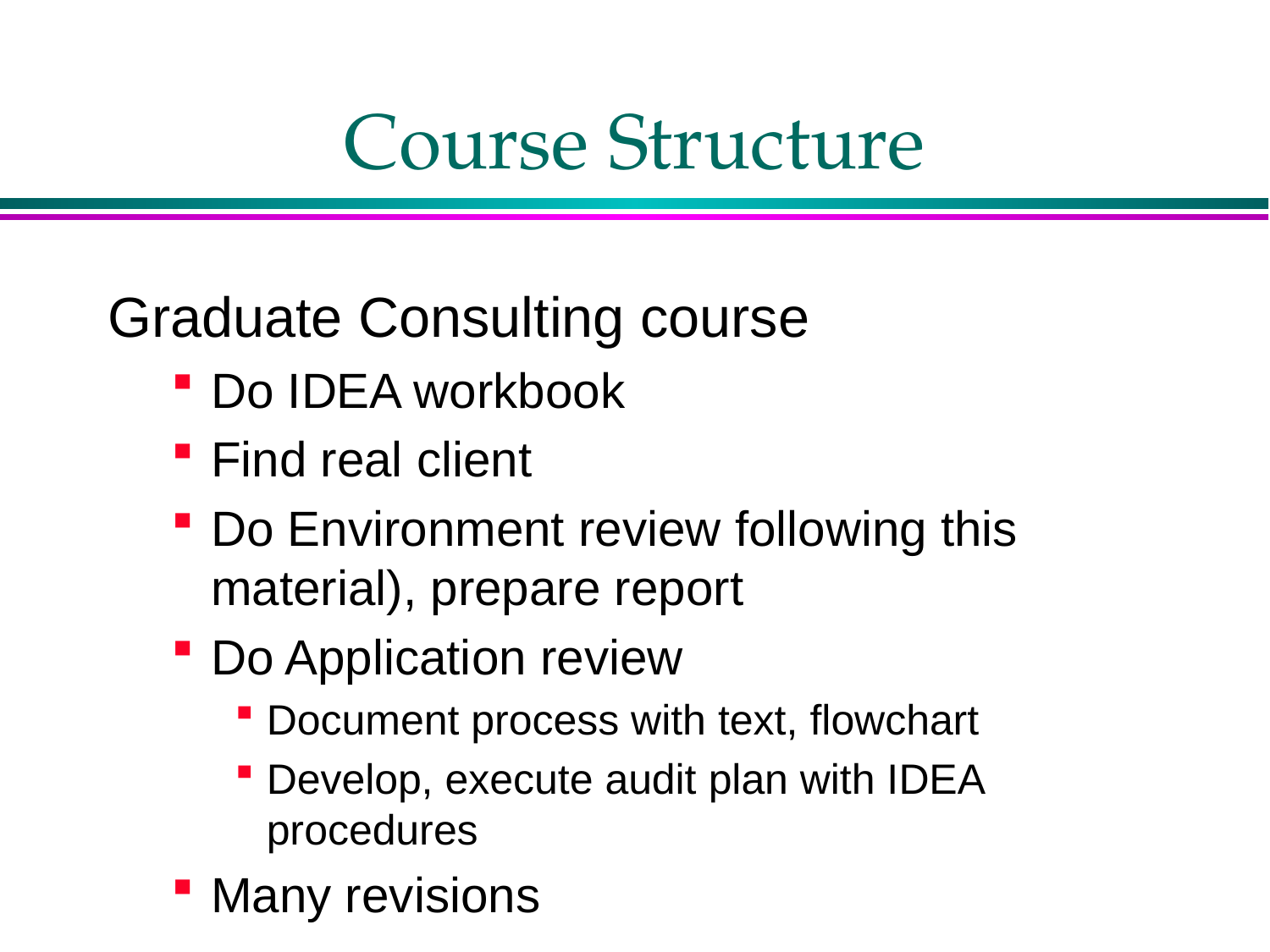

# Course Structure
Graduate Consulting course
Do IDEA workbook
Find real client
Do Environment review following this material), prepare report
Do Application review
Document process with text, flowchart
Develop, execute audit plan with IDEA procedures
Many revisions